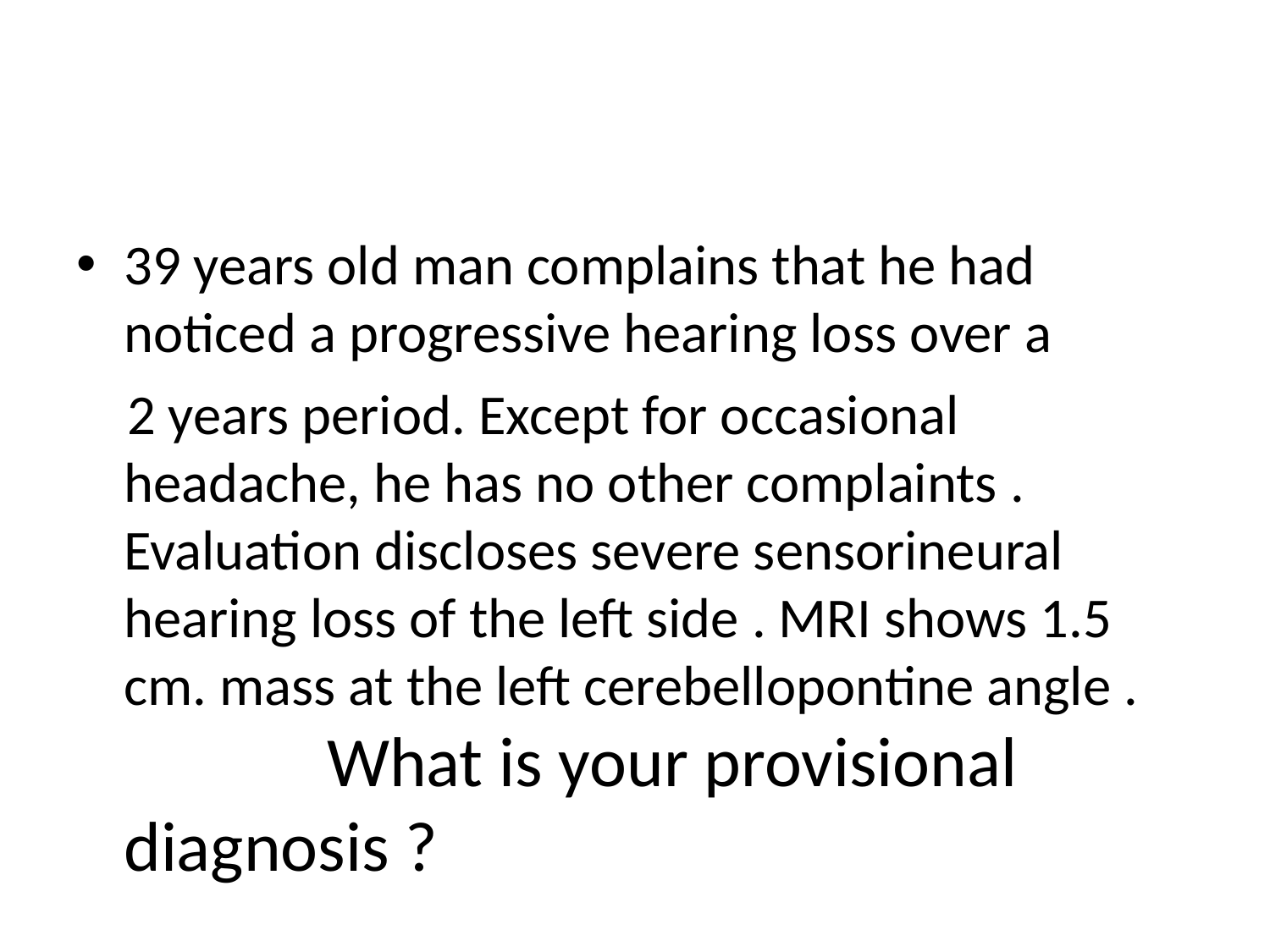

#
39 years old man complains that he had noticed a progressive hearing loss over a
    2 years period. Except for occasional headache, he has no other complaints . Evaluation discloses severe sensorineural hearing loss of the left side . MRI shows 1.5 cm. mass at the left cerebellopontine angle .                     What is your provisional diagnosis ?